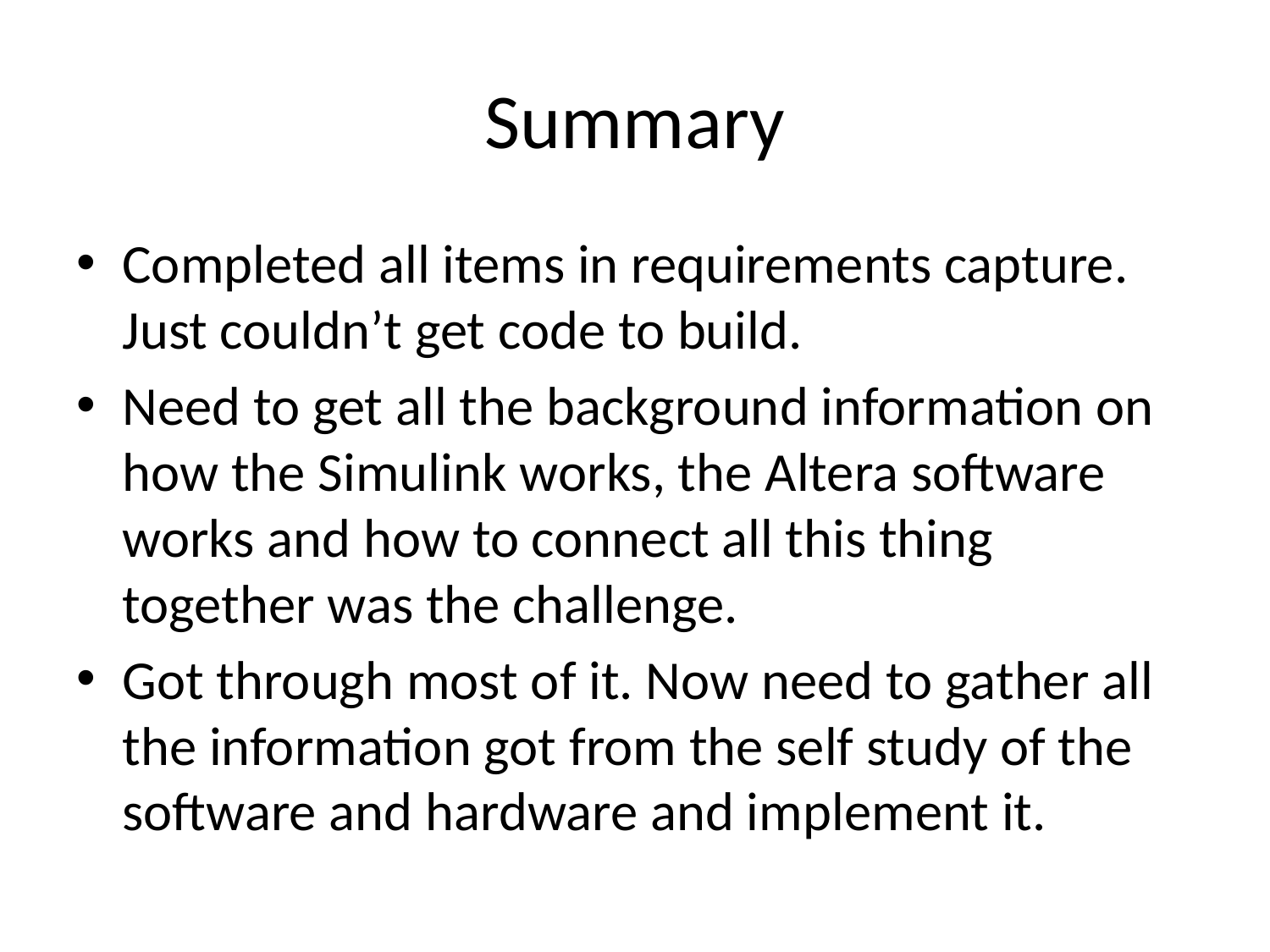

# Summary
Completed all items in requirements capture. Just couldn’t get code to build.
Need to get all the background information on how the Simulink works, the Altera software works and how to connect all this thing together was the challenge.
Got through most of it. Now need to gather all the information got from the self study of the software and hardware and implement it.